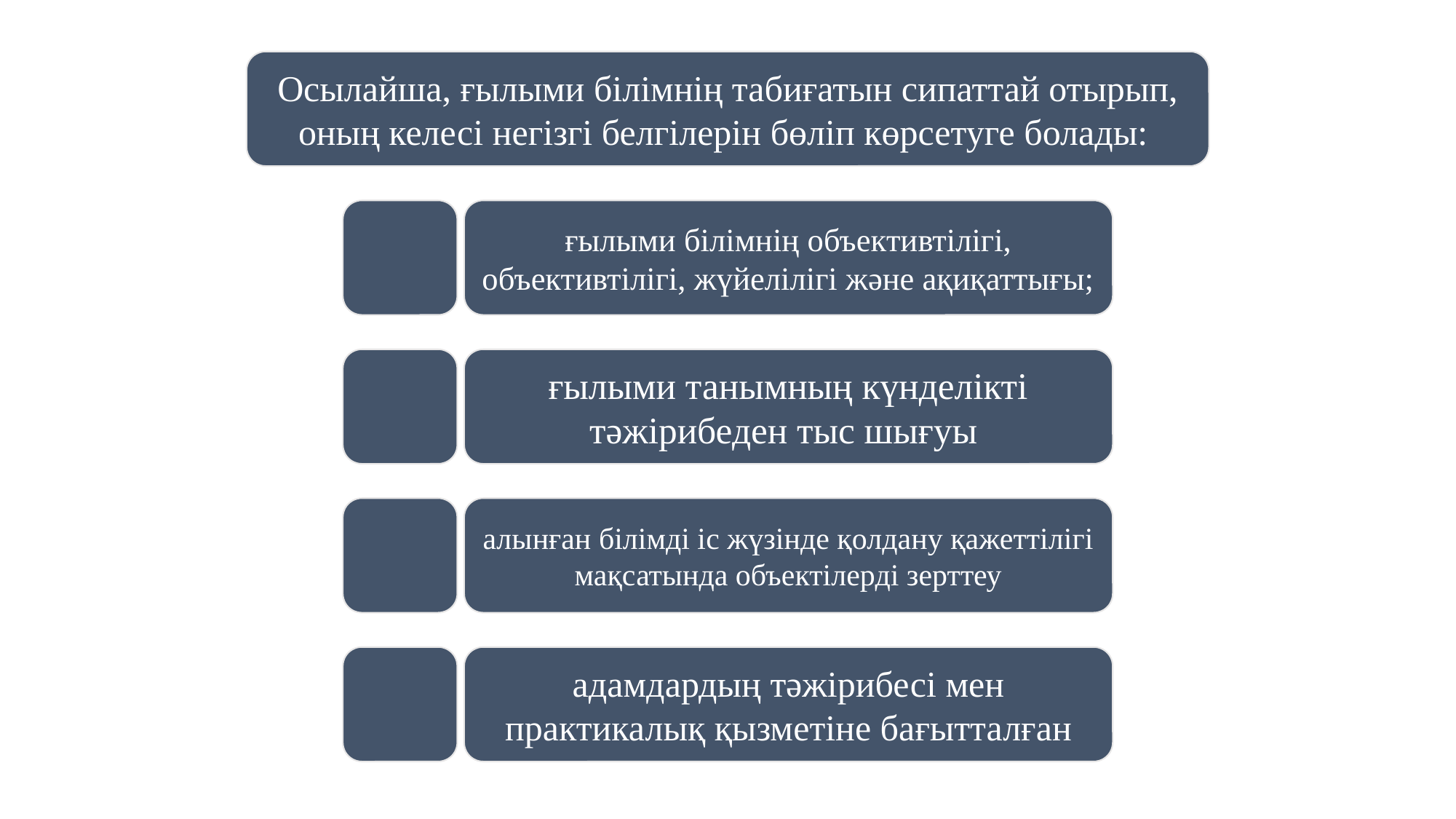

Осылайша, ғылыми білімнің табиғатын сипаттай отырып, оның келесі негізгі белгілерін бөліп көрсетуге болады:
ғылыми білімнің объективтілігі, объективтілігі, жүйелілігі және ақиқаттығы;
ғылыми танымның күнделікті тәжірибеден тыс шығуы
алынған білімді іс жүзінде қолдану қажеттілігі мақсатында объектілерді зерттеу
адамдардың тәжірибесі мен практикалық қызметіне бағытталған